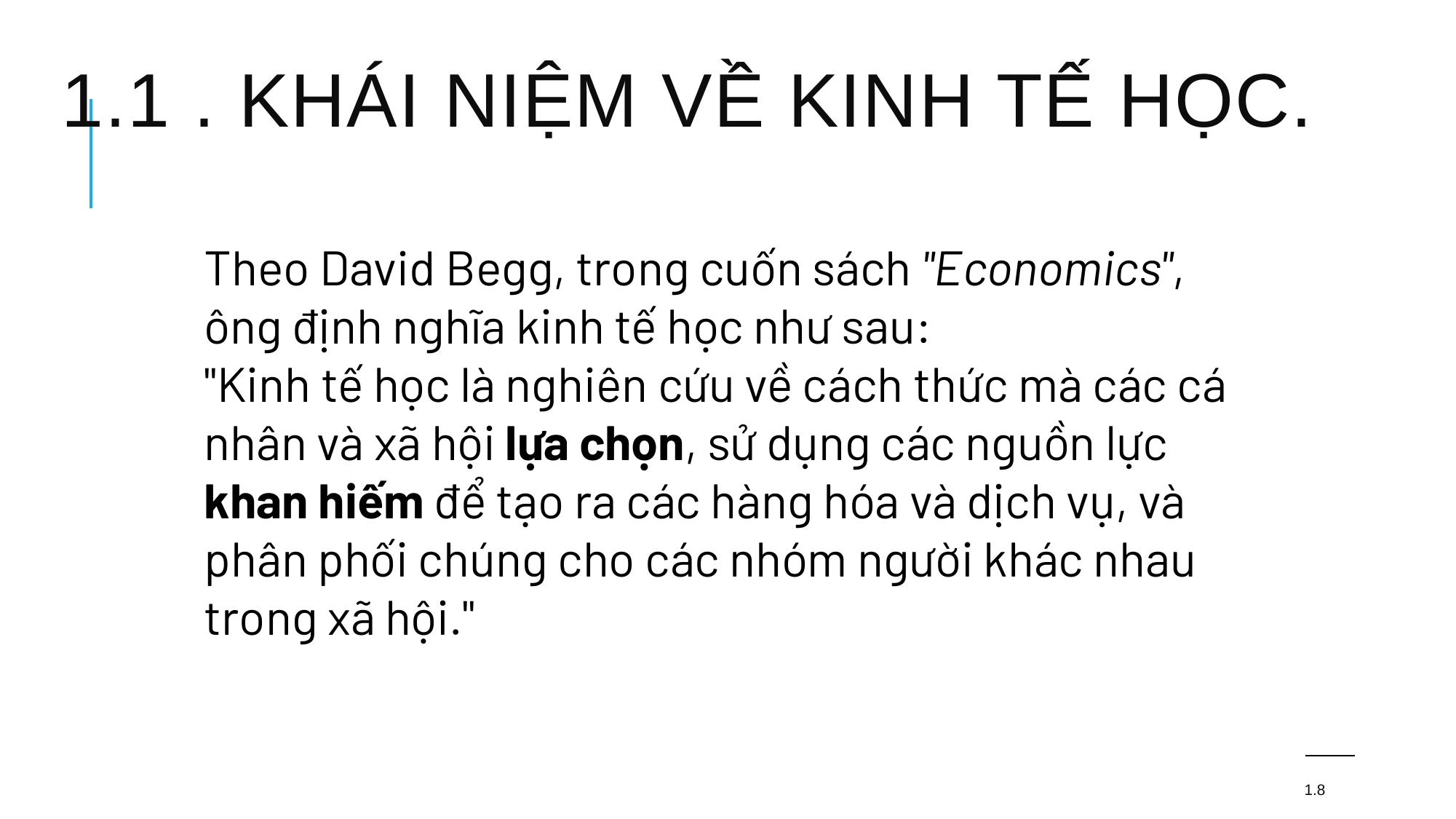

# 1.1 . Khái niệm về kinh tế học.
Theo David Begg, trong cuốn sách "Economics", ông định nghĩa kinh tế học như sau:
"Kinh tế học là nghiên cứu về cách thức mà các cá nhân và xã hội lựa chọn, sử dụng các nguồn lực khan hiếm để tạo ra các hàng hóa và dịch vụ, và phân phối chúng cho các nhóm người khác nhau trong xã hội."
1.8